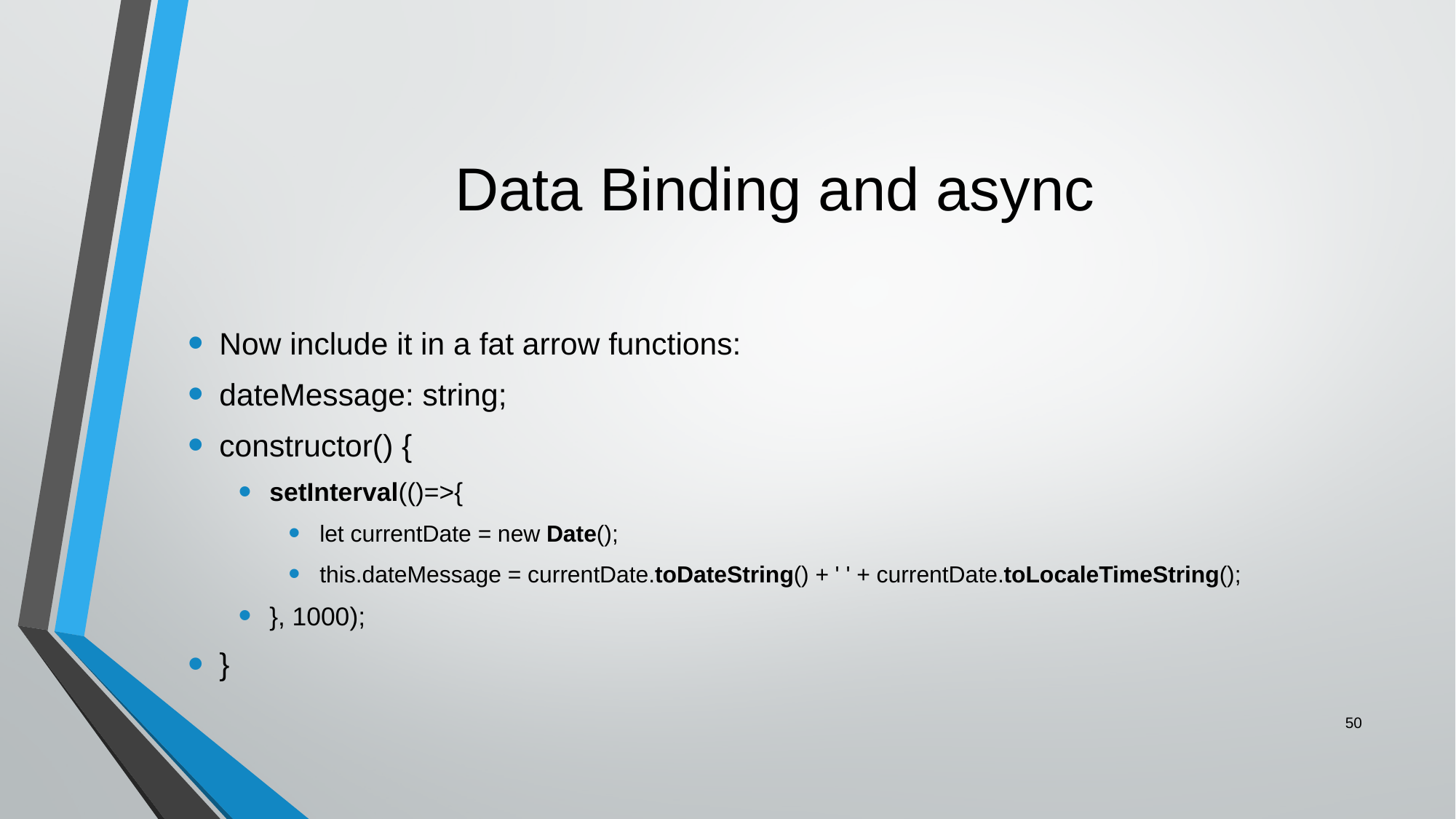

# Data Binding and async
Now include it in a fat arrow functions:
dateMessage: string;
constructor() {
setInterval(()=>{
let currentDate = new Date();
this.dateMessage = currentDate.toDateString() + ' ' + currentDate.toLocaleTimeString();
}, 1000);
}

50